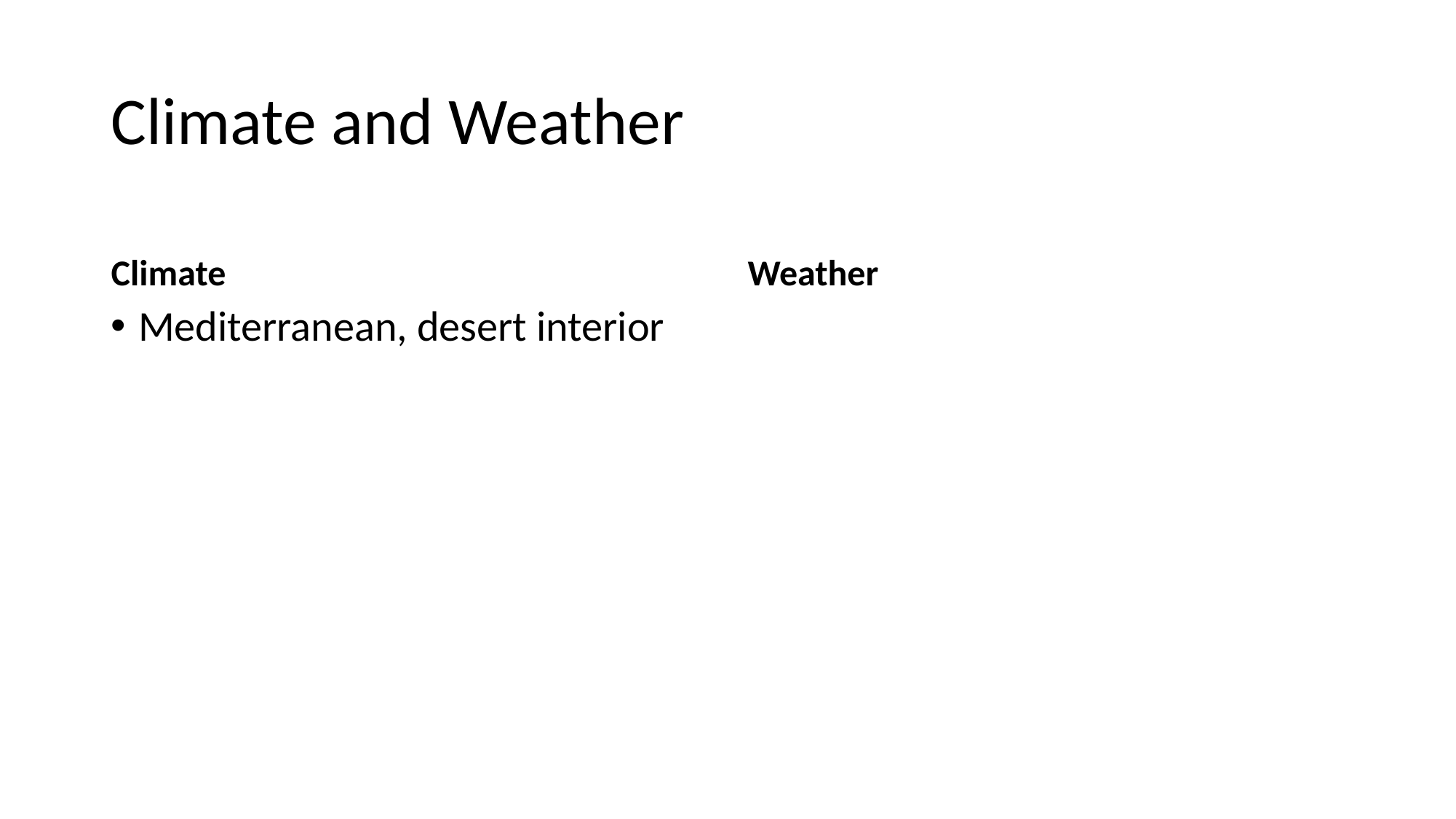

# Climate and Weather
Climate
Weather
Mediterranean, desert interior